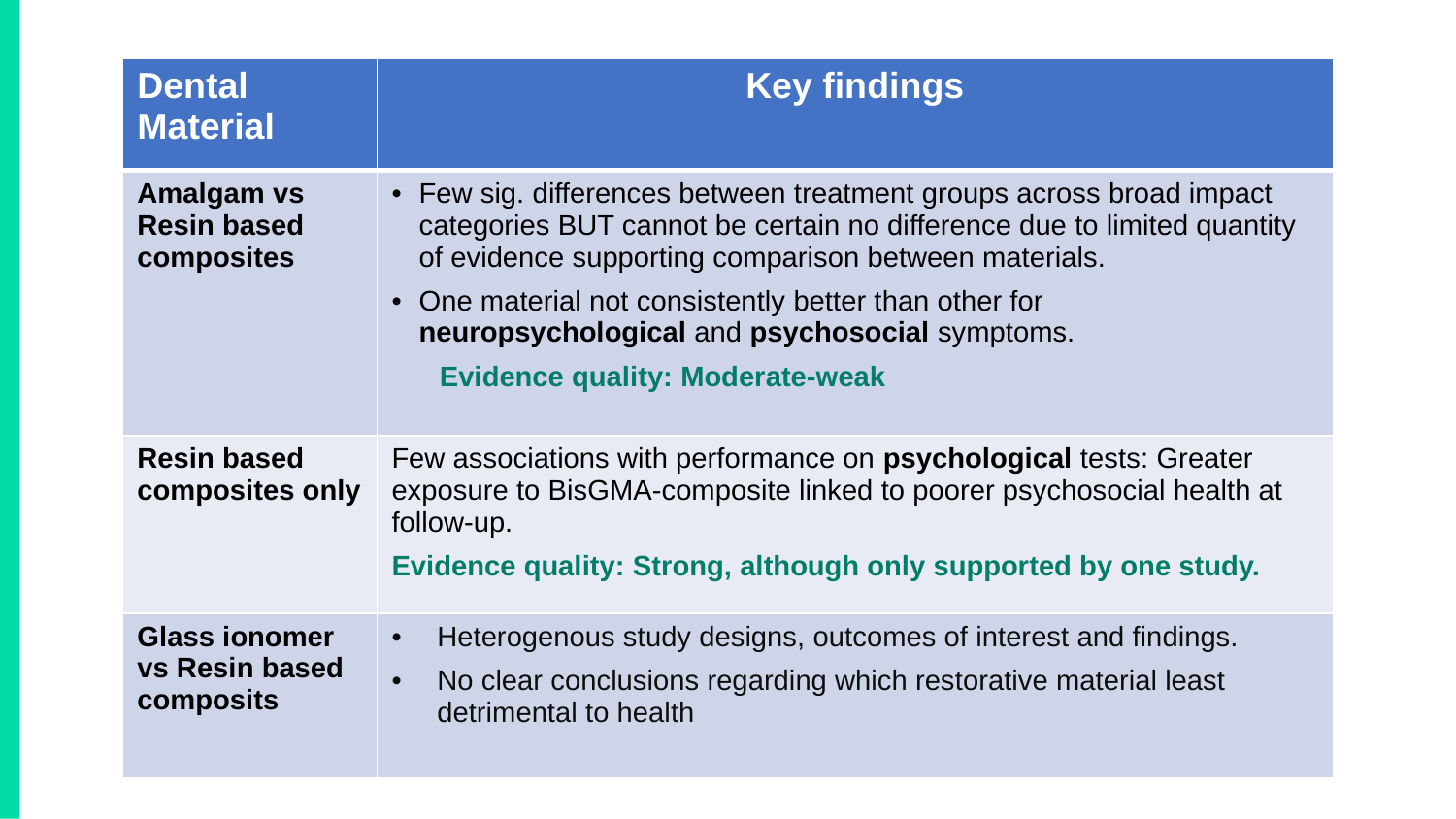

| Dental Material | Key findings |
| --- | --- |
| Amalgam vs Resin based composites | Few sig. differences between treatment groups across broad impact categories BUT cannot be certain no difference due to limited quantity of evidence supporting comparison between materials. One material not consistently better than other for neuropsychological and psychosocial symptoms. Evidence quality: Moderate-weak |
| Resin based composites only | Few associations with performance on psychological tests: Greater exposure to BisGMA-composite linked to poorer psychosocial health at follow-up. Evidence quality: Strong, although only supported by one study. |
| Glass ionomer vs Resin based composits | Heterogenous study designs, outcomes of interest and findings. No clear conclusions regarding which restorative material least detrimental to health |